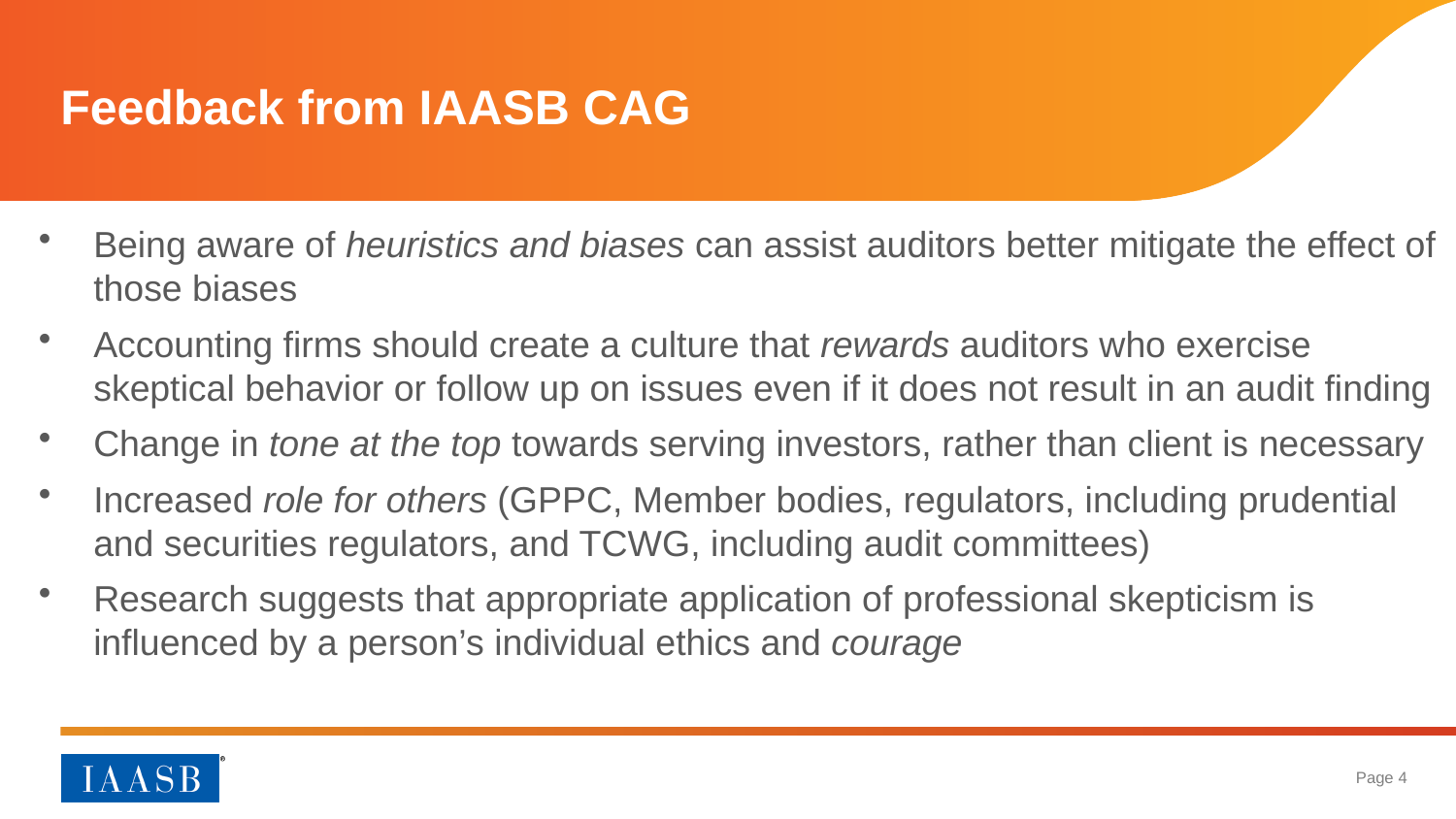

# Feedback from IAASB CAG
Being aware of heuristics and biases can assist auditors better mitigate the effect of those biases
Accounting firms should create a culture that rewards auditors who exercise skeptical behavior or follow up on issues even if it does not result in an audit finding
Change in tone at the top towards serving investors, rather than client is necessary
Increased role for others (GPPC, Member bodies, regulators, including prudential and securities regulators, and TCWG, including audit committees)
Research suggests that appropriate application of professional skepticism is influenced by a person’s individual ethics and courage